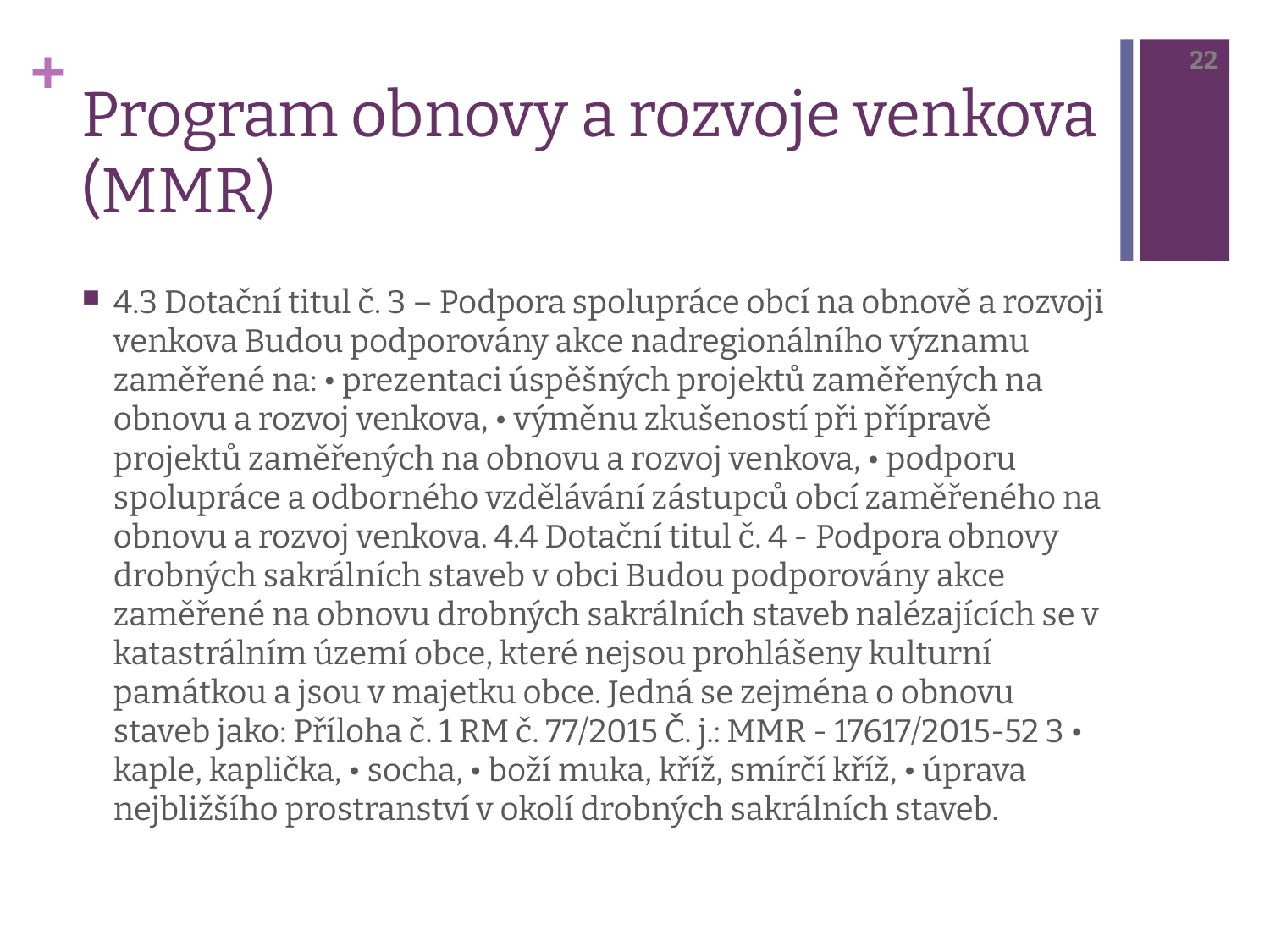

22
# Program obnovy a rozvoje venkova (MMR)
4.3 Dotační titul č. 3 – Podpora spolupráce obcí na obnově a rozvoji venkova Budou podporovány akce nadregionálního významu zaměřené na: • prezentaci úspěšných projektů zaměřených na obnovu a rozvoj venkova, • výměnu zkušeností při přípravě projektů zaměřených na obnovu a rozvoj venkova, • podporu spolupráce a odborného vzdělávání zástupců obcí zaměřeného na obnovu a rozvoj venkova. 4.4 Dotační titul č. 4 - Podpora obnovy drobných sakrálních staveb v obci Budou podporovány akce zaměřené na obnovu drobných sakrálních staveb nalézajících se v katastrálním území obce, které nejsou prohlášeny kulturní památkou a jsou v majetku obce. Jedná se zejména o obnovu staveb jako: Příloha č. 1 RM č. 77/2015 Č. j.: MMR - 17617/2015-52 3 • kaple, kaplička, • socha, • boží muka, kříž, smírčí kříž, • úprava nejbližšího prostranství v okolí drobných sakrálních staveb.